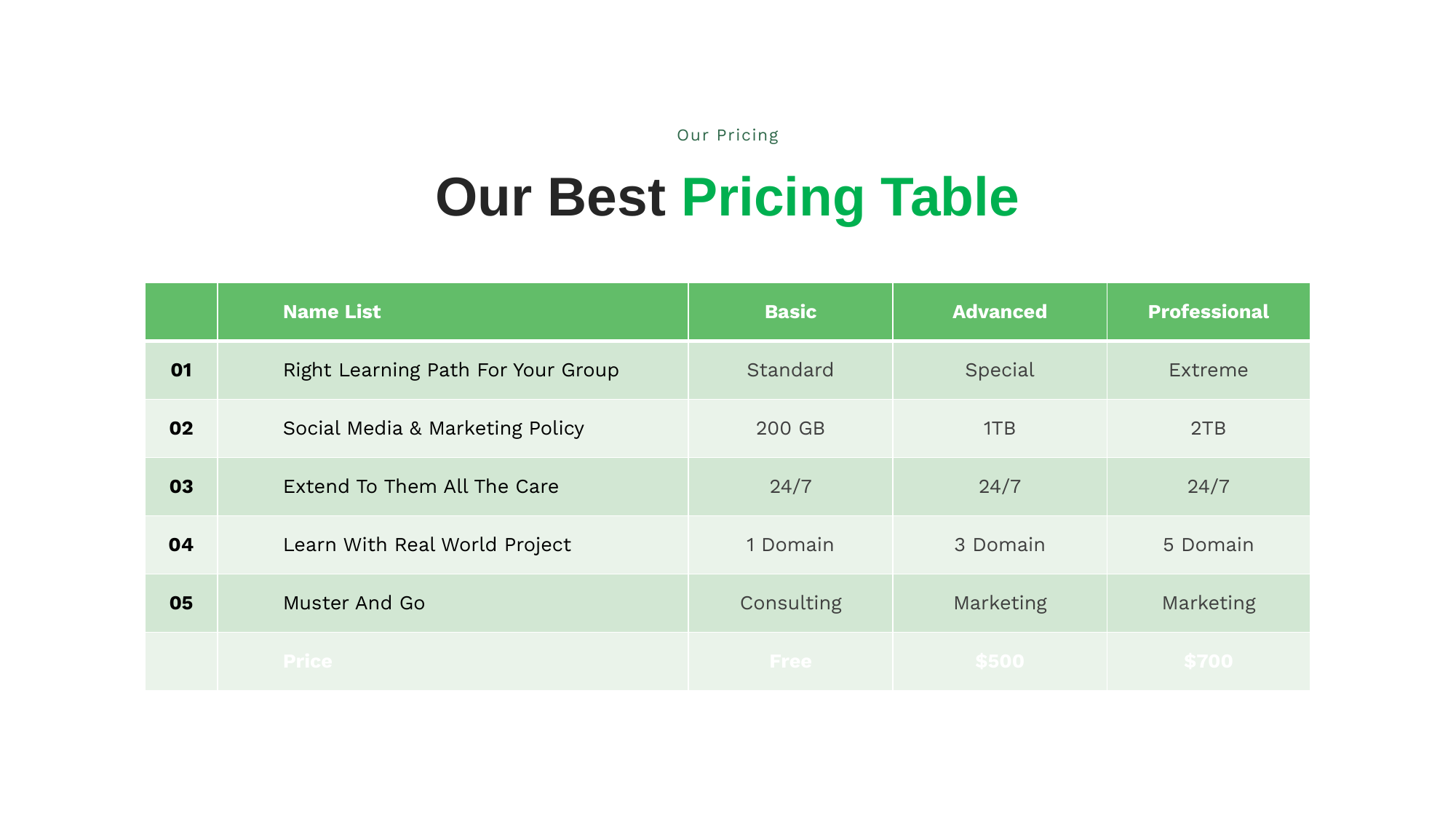

Our Pricing
Our Best Pricing Table
|  | Name List | Basic | Advanced | Professional |
| --- | --- | --- | --- | --- |
| 01 | Right Learning Path For Your Group | Standard | Special | Extreme |
| 02 | Social Media & Marketing Policy | 200 GB | 1TB | 2TB |
| 03 | Extend To Them All The Care | 24/7 | 24/7 | 24/7 |
| 04 | Learn With Real World Project | 1 Domain | 3 Domain | 5 Domain |
| 05 | Muster And Go | Consulting | Marketing | Marketing |
|  | Price | Free | $500 | $700 |